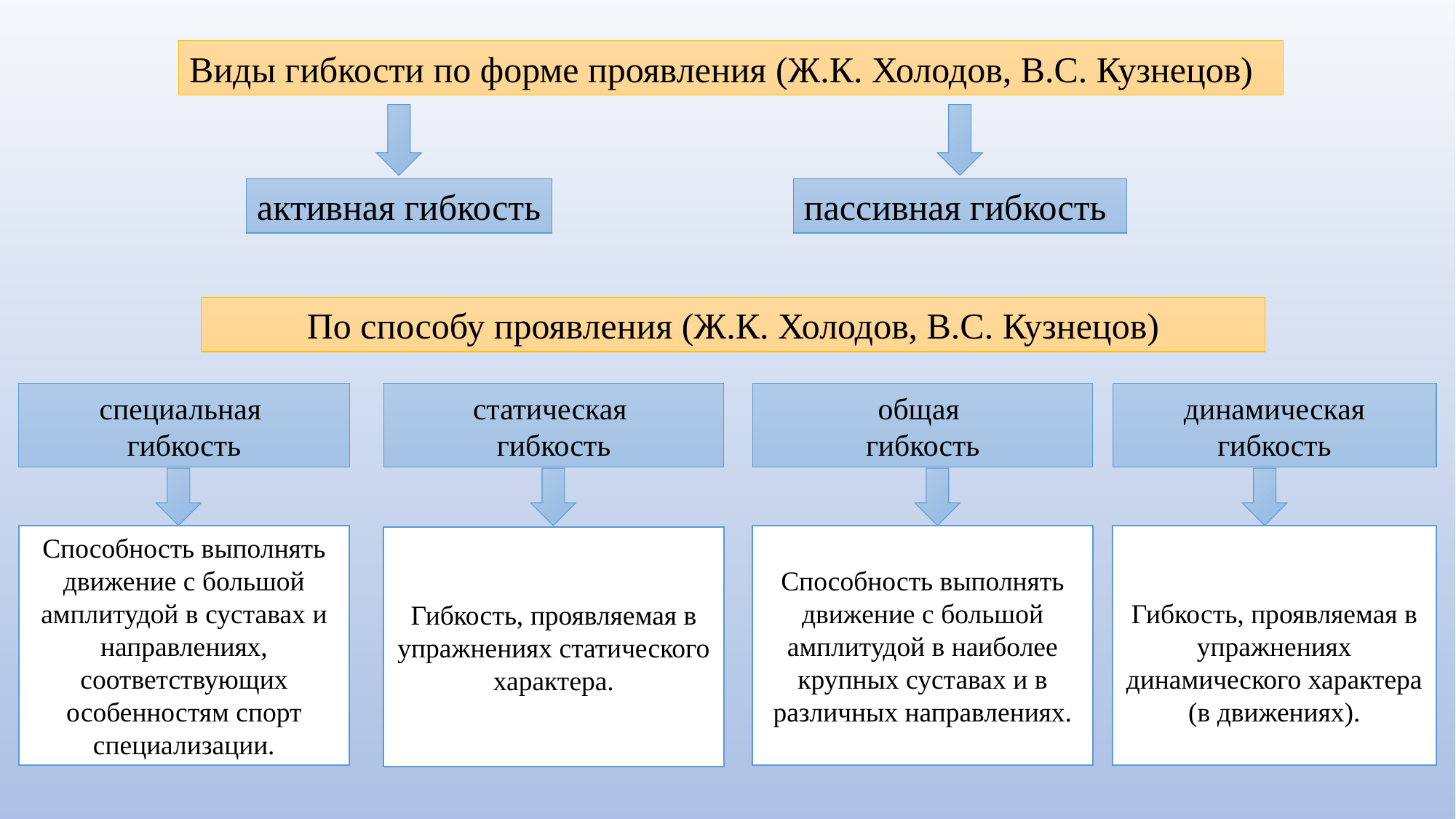

Виды гибкости по форме проявления (Ж.К. Холодов, В.С. Кузнецов)

пассивная гибкость
активная гибкость
По способу проявления (Ж.К. Холодов, В.С. Кузнецов)
специальная
гибкость
статическая
гибкость
общая
гибкость
динамическая гибкость

Способность выполнять движение с большой амплитудой в суставах и направлениях, соответствующих особенностям спорт специализации.

Гибкость, проявляемая в упражнениях статического характера.

Способность выполнять движение с большой амплитудой в наиболее крупных суставах и в различных направлениях.

Гибкость, проявляемая в упражнениях динамического характера (в движениях).